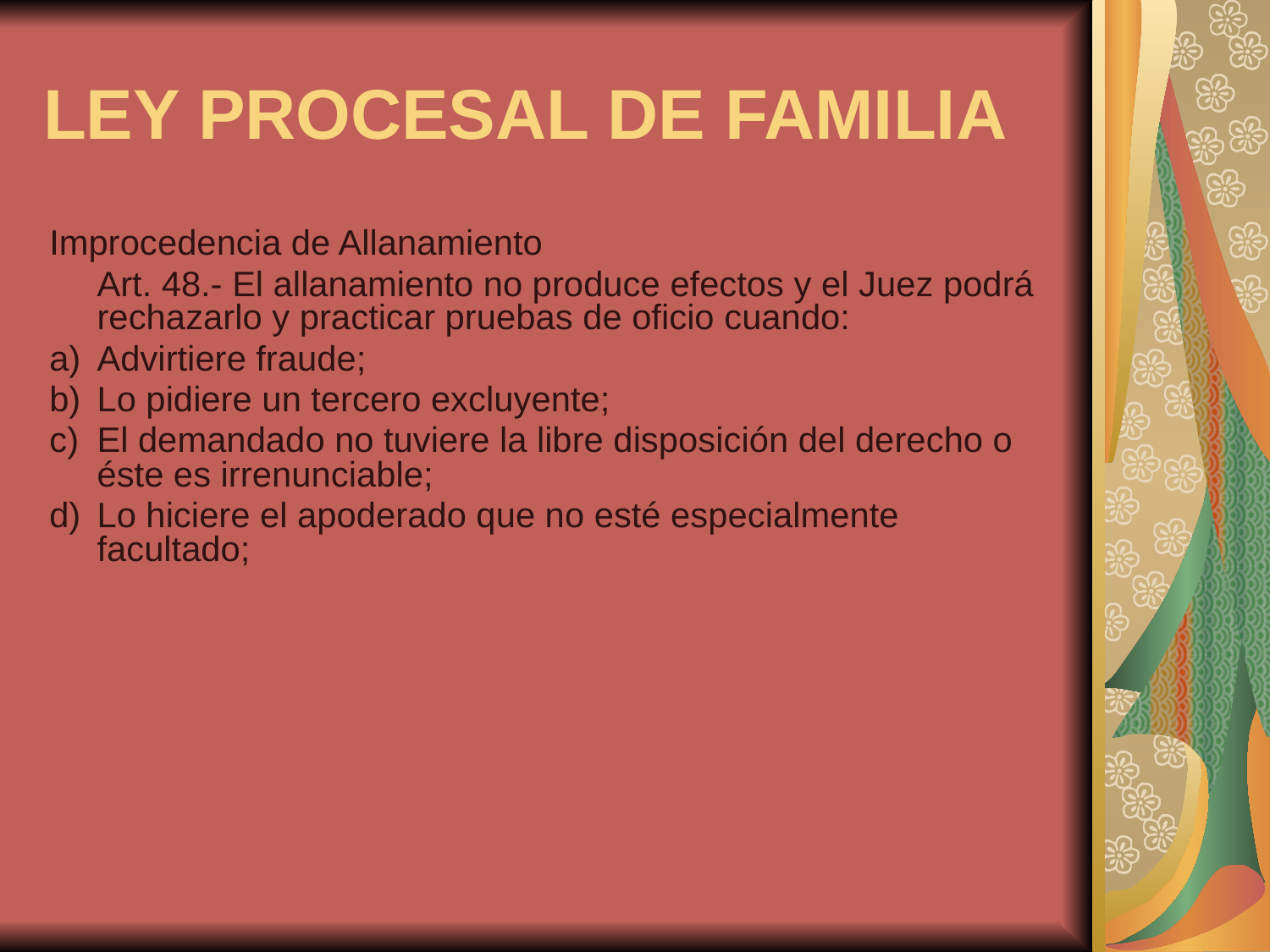

LEY PROCESAL DE FAMILIA
Improcedencia de Allanamiento
	Art. 48.- El allanamiento no produce efectos y el Juez podrá rechazarlo y practicar pruebas de oficio cuando:
a)	Advirtiere fraude;
b)	Lo pidiere un tercero excluyente;
c)	El demandado no tuviere la libre disposición del derecho o éste es irrenunciable;
d)	Lo hiciere el apoderado que no esté especialmente facultado;